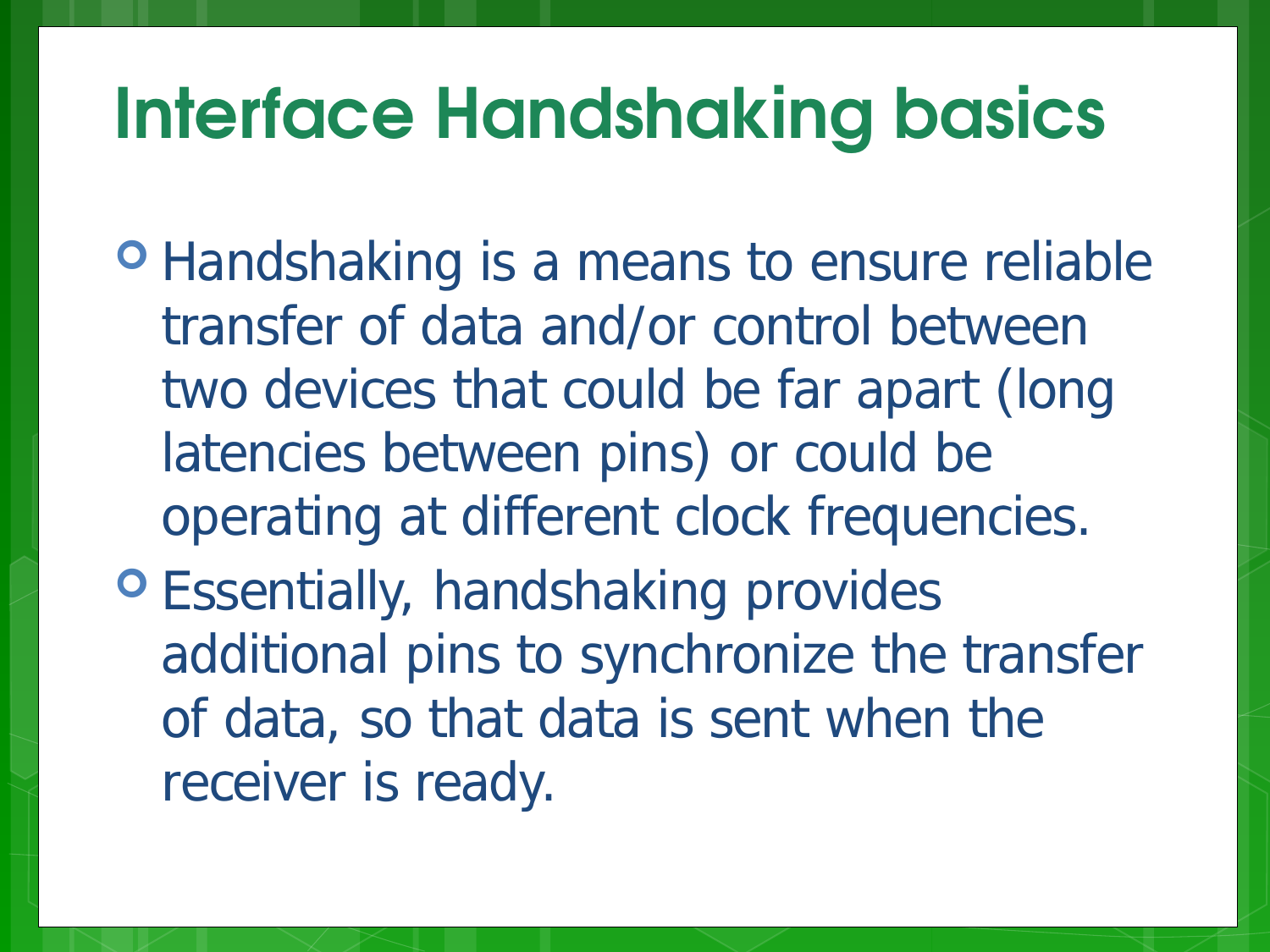

# Interface Handshaking basics
Handshaking is a means to ensure reliable transfer of data and/or control between two devices that could be far apart (long latencies between pins) or could be operating at different clock frequencies.
Essentially, handshaking provides additional pins to synchronize the transfer of data, so that data is sent when the receiver is ready.